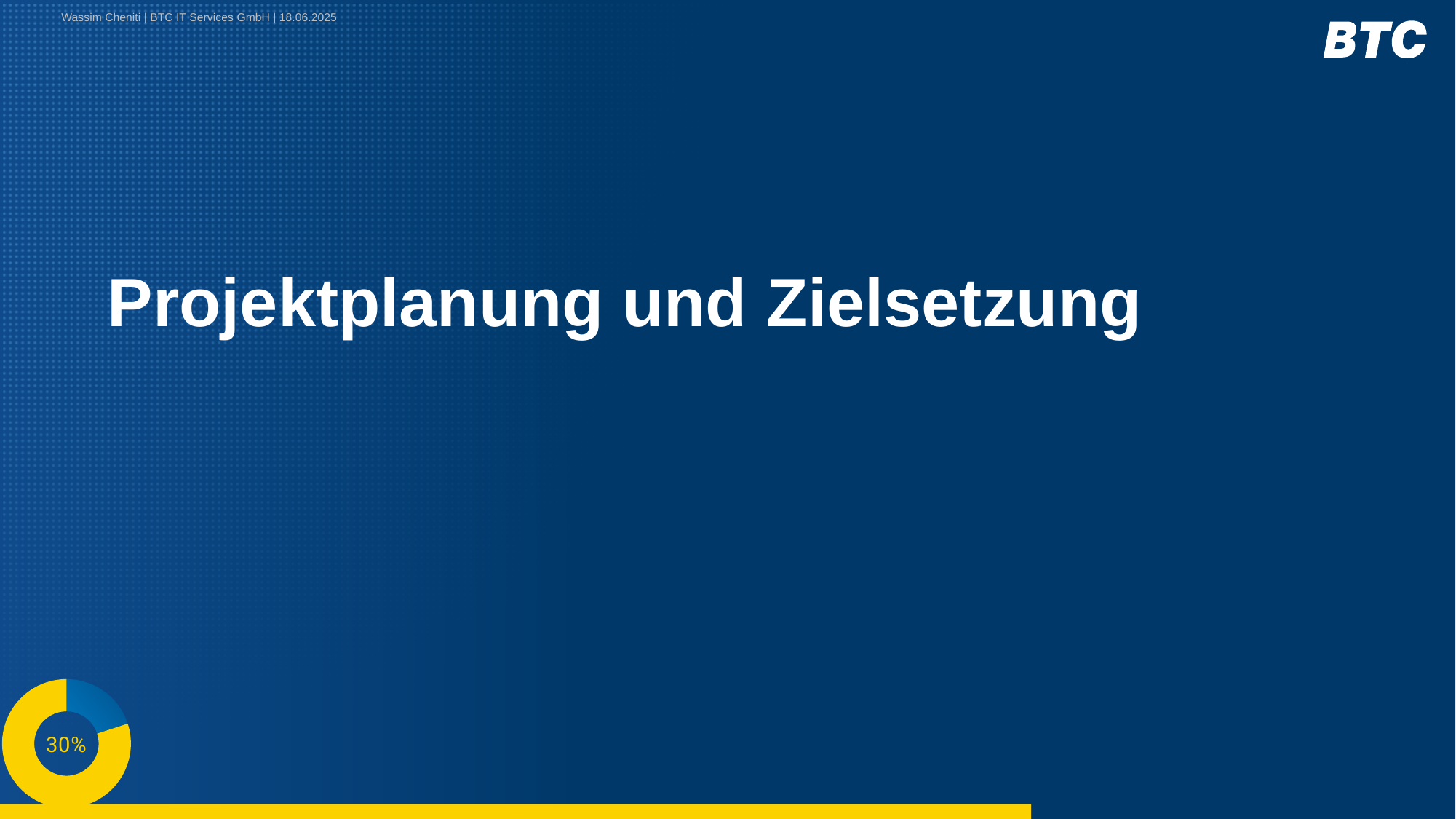

Wassim Cheniti | BTC IT Services GmbH | 18.06.2025
Projektplanung und Zielsetzung

### Chart

| Category | Number |
|---|---|
| Progress | 20.0 |
| Total-Progress | 80.0 |
8